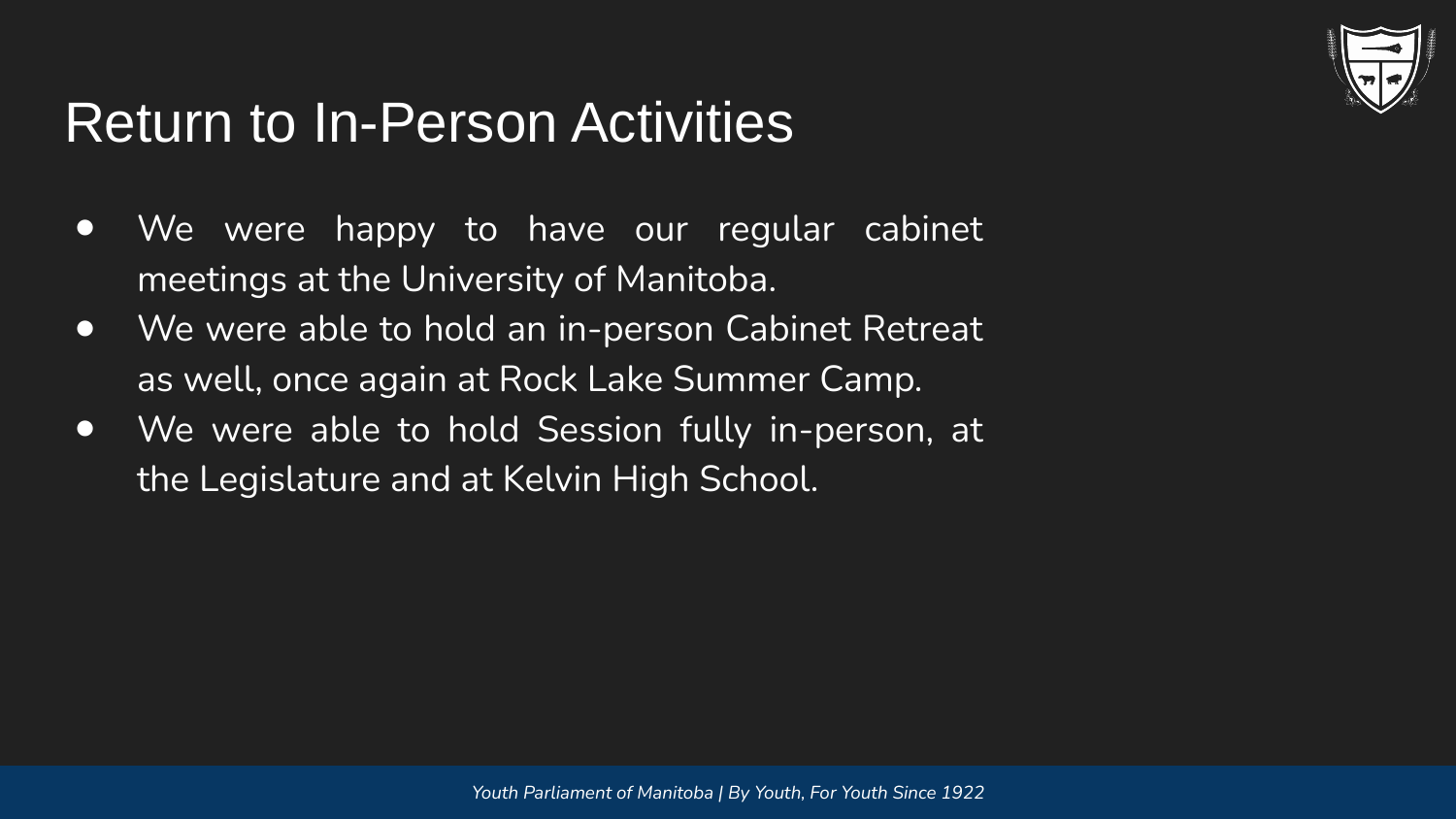

# Return to In-Person Activities
We were happy to have our regular cabinet meetings at the University of Manitoba.
We were able to hold an in-person Cabinet Retreat as well, once again at Rock Lake Summer Camp.
We were able to hold Session fully in-person, at the Legislature and at Kelvin High School.